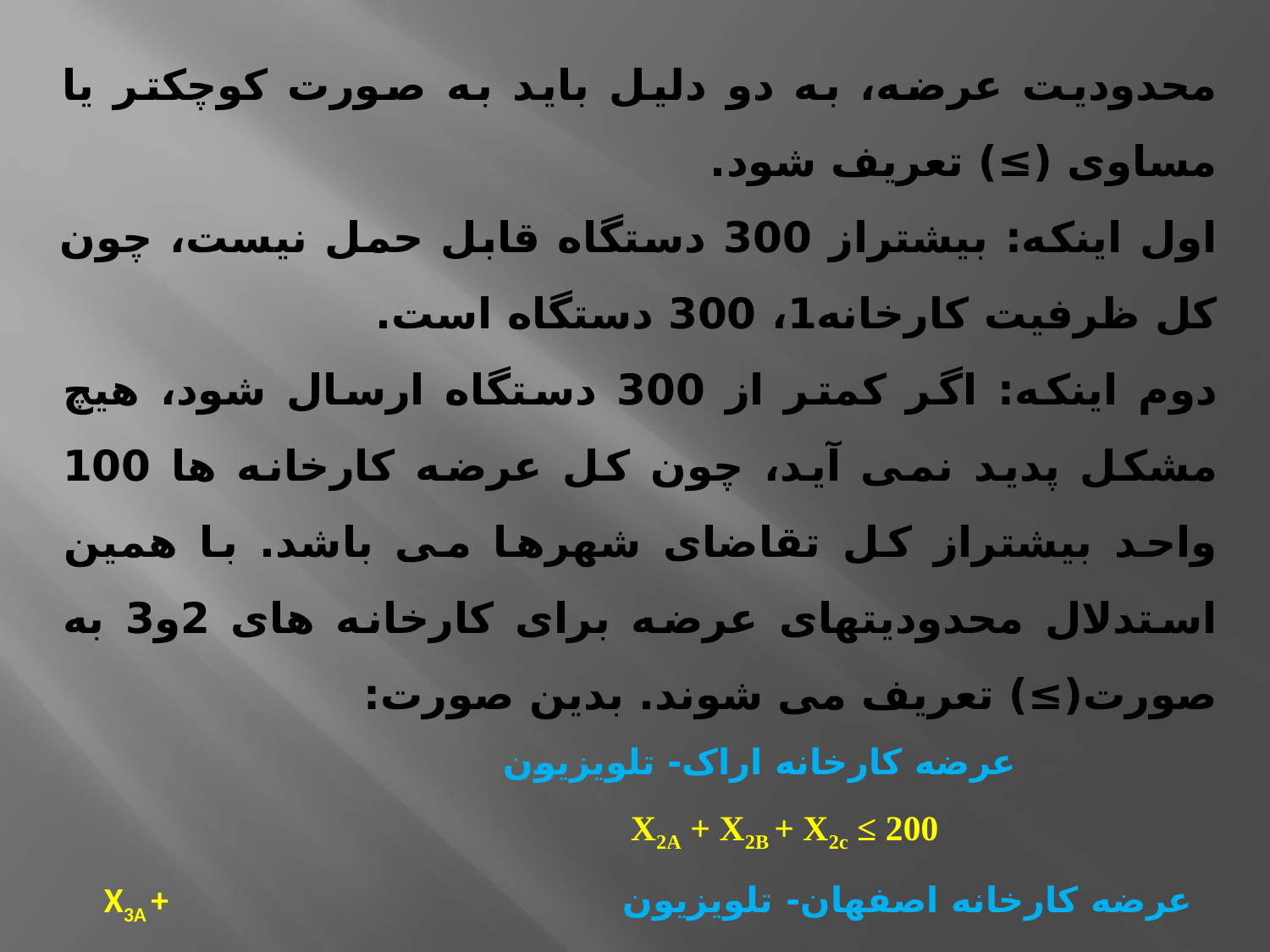

محدودیت عرضه، به دو دلیل باید به صورت کوچکتر یا مساوی (≥) تعریف شود.
اول اینکه: بیشتراز 300 دستگاه قابل حمل نیست، چون کل ظرفیت کارخانه1، 300 دستگاه است.
دوم اینکه: اگر کمتر از 300 دستگاه ارسال شود، هیچ مشکل پدید نمی آید، چون کل عرضه کارخانه ها 100 واحد بیشتراز کل تقاضای شهرها می باشد. با همین استدلال محدودیتهای عرضه برای کارخانه های 2و3 به صورت(≥) تعریف می شوند. بدین صورت:
                عرضه کارخانه اراک- تلویزیون                                        X2A + X2B + X2c ≤ 200
	  عرضه کارخانه اصفهان- تلویزیون                                     X3A + X3B +X3c  ≤ 200